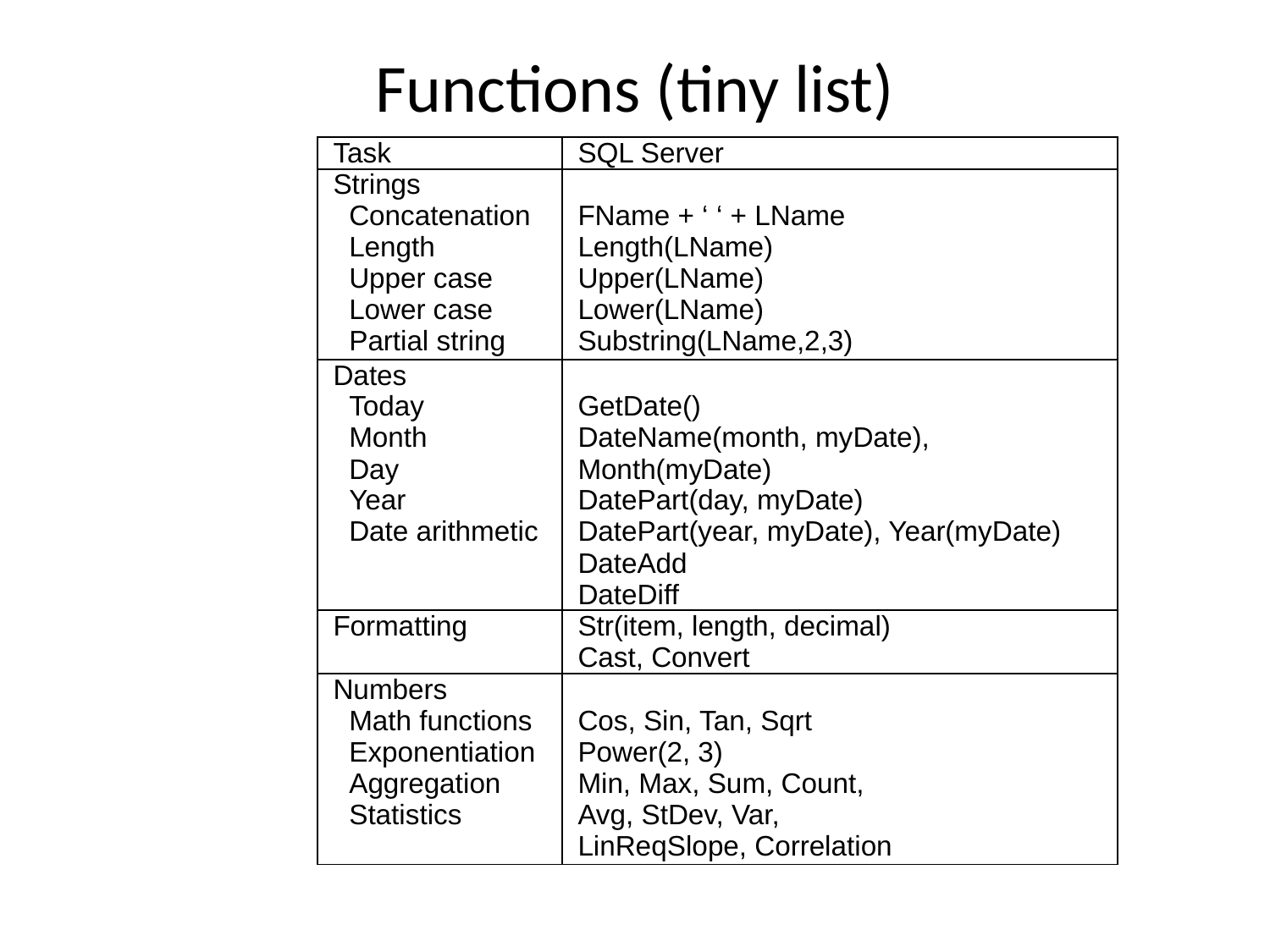

# Functions (tiny list)
| Task | SQL Server |
| --- | --- |
| Strings Concatenation Length Upper case Lower case Partial string | FName + ‘ ‘ + LName Length(LName) Upper(LName) Lower(LName) Substring(LName,2,3) |
| Dates Today Month Day Year Date arithmetic | GetDate() DateName(month, myDate), Month(myDate) DatePart(day, myDate) DatePart(year, myDate), Year(myDate) DateAdd DateDiff |
| Formatting | Str(item, length, decimal) Cast, Convert |
| Numbers Math functions Exponentiation Aggregation Statistics | Cos, Sin, Tan, Sqrt Power(2, 3) Min, Max, Sum, Count, Avg, StDev, Var, LinReqSlope, Correlation |